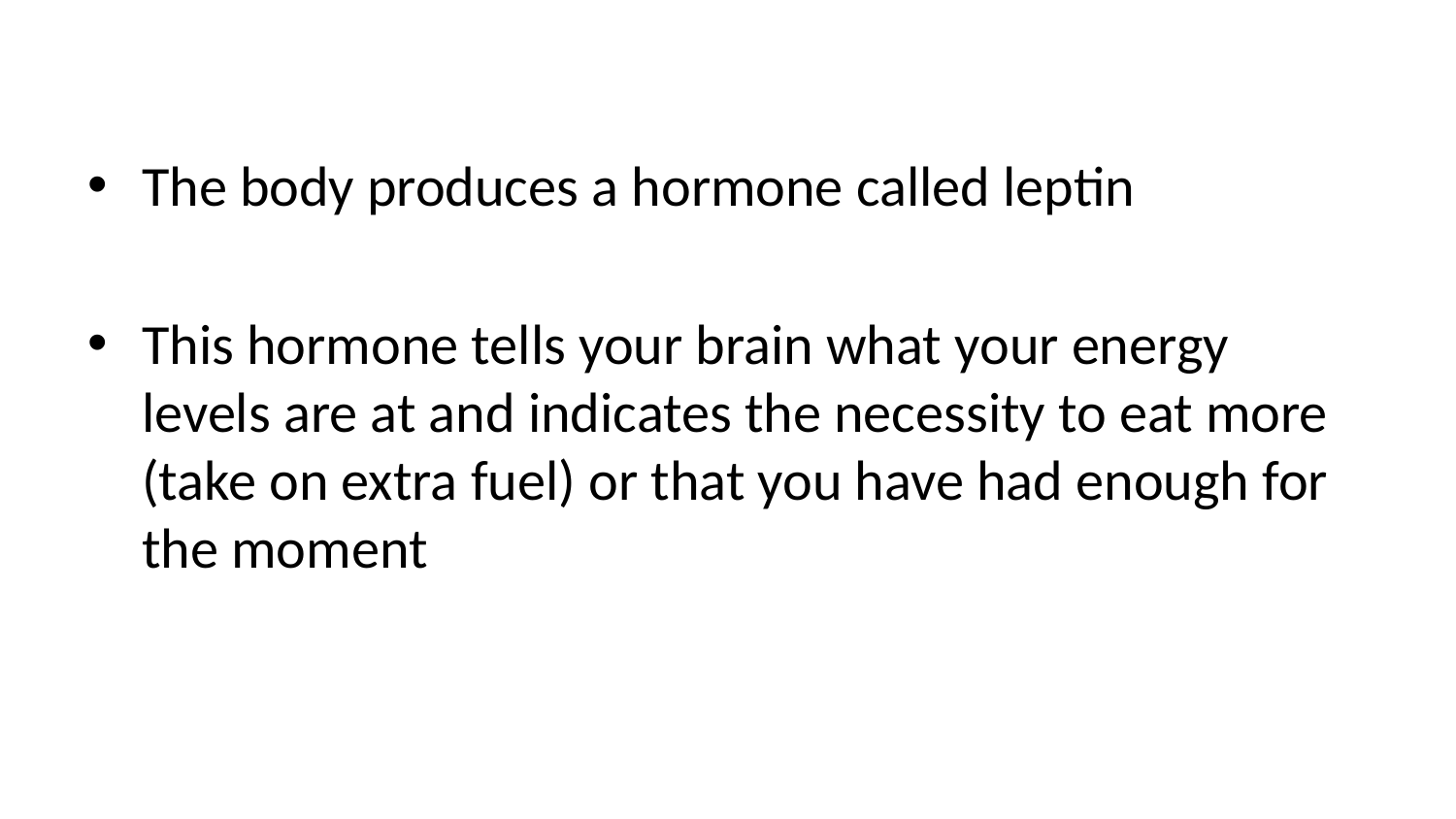

The body produces a hormone called leptin

This hormone tells your brain what your energy levels are at and indicates the necessity to eat more (take on extra fuel) or that you have had enough for the moment